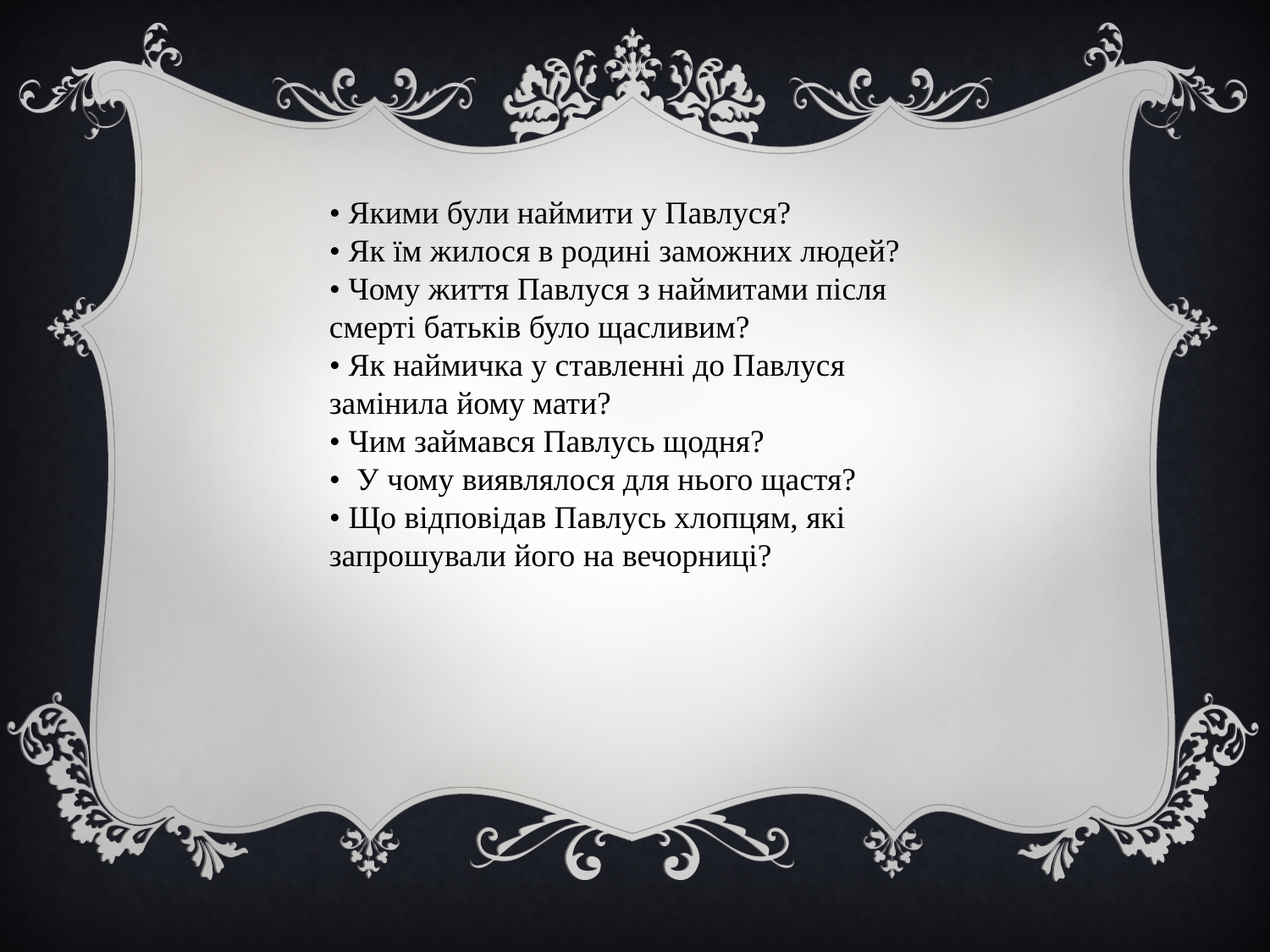

• Якими були наймити у Павлуся?
• Як їм жилося в родині заможних людей?
• Чому життя Павлуся з наймитами після смерті батьків було щасливим?
• Як наймичка у ставленні до Павлуся замінила йому мати?
• Чим займався Павлусь щодня?
•  У чому виявлялося для нього щастя?
• Що відповідав Павлусь хлопцям, які запрошували його на вечорниці?